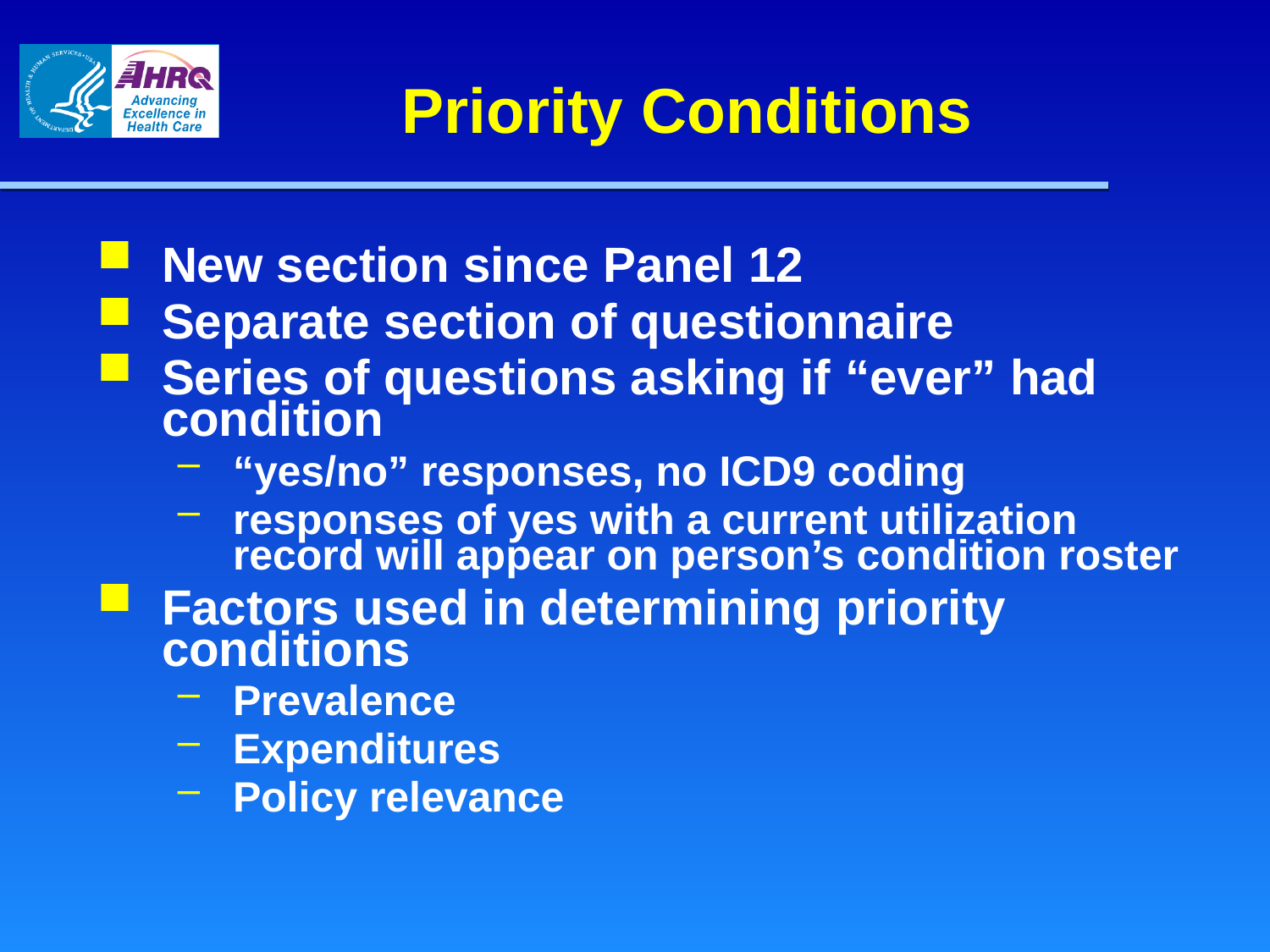

Priority Conditions
New section since Panel 12
Separate section of questionnaire
Series of questions asking if “ever” had condition
“yes/no” responses, no ICD9 coding
responses of yes with a current utilization record will appear on person’s condition roster
Factors used in determining priority conditions
Prevalence
Expenditures
Policy relevance